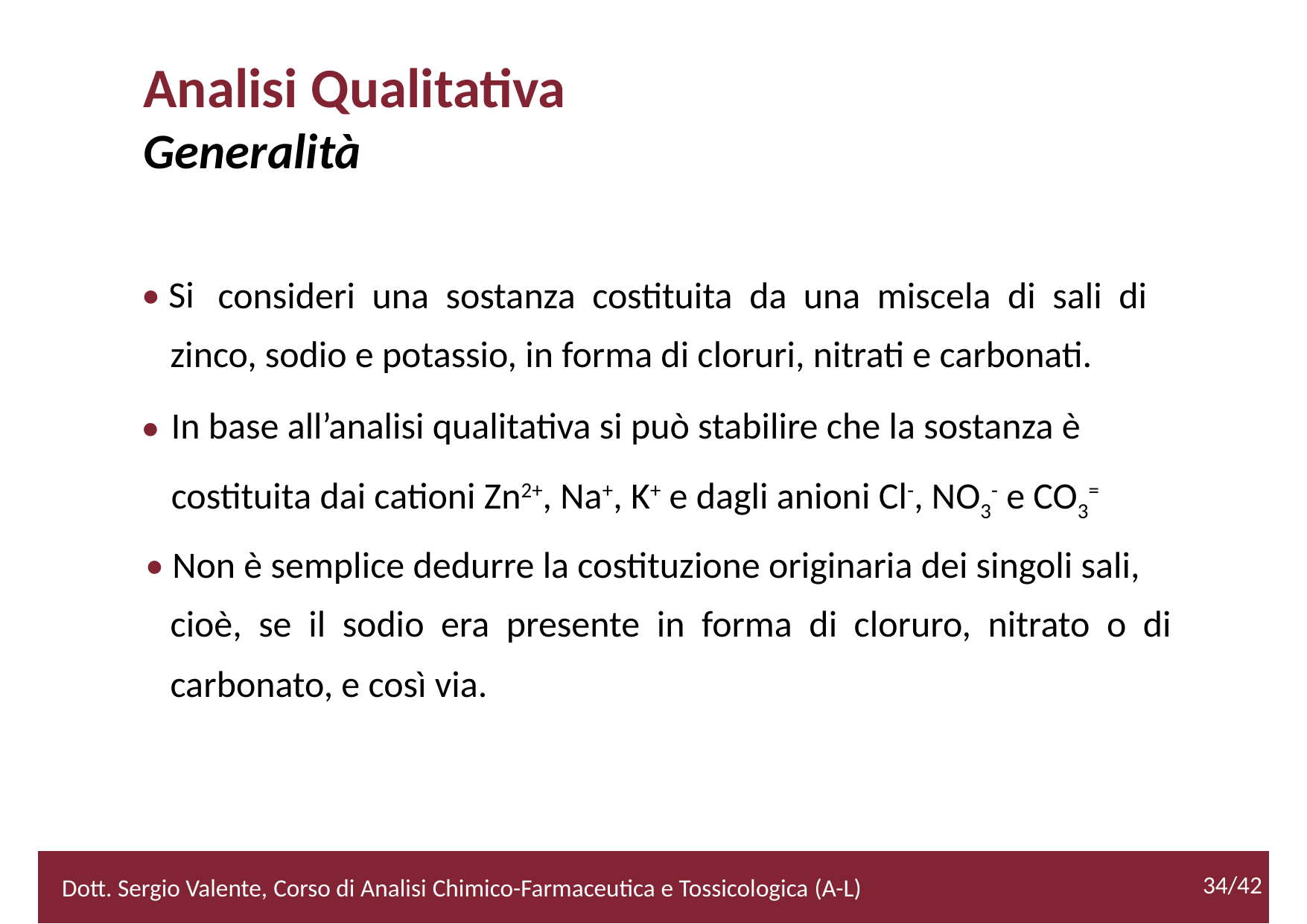

Analisi Qualitativa
Generalità
• Si
consideri  una  sostanza  costituita  da  una  miscela  di  sali  di
zinco, sodio e potassio, in forma di cloruri, nitrati e carbonati.
In base all’analisi qualitativa si può stabilire che la sostanza è
costituita dai cationi Zn2+, Na+, K+ e dagli anioni Cl-, NO3- e CO3=
•

• Non è semplice dedurre la costituzione originaria dei singoli sali,

	cioè,  se  il  sodio  era  presente  in  forma  di  cloruro,  nitrato  o  di

	carbonato, e così via.
2/52

34/42
Dott. Sergio Valente, Corso di Analisi Chimico-Farmaceutica e Tossicologica (A-L)